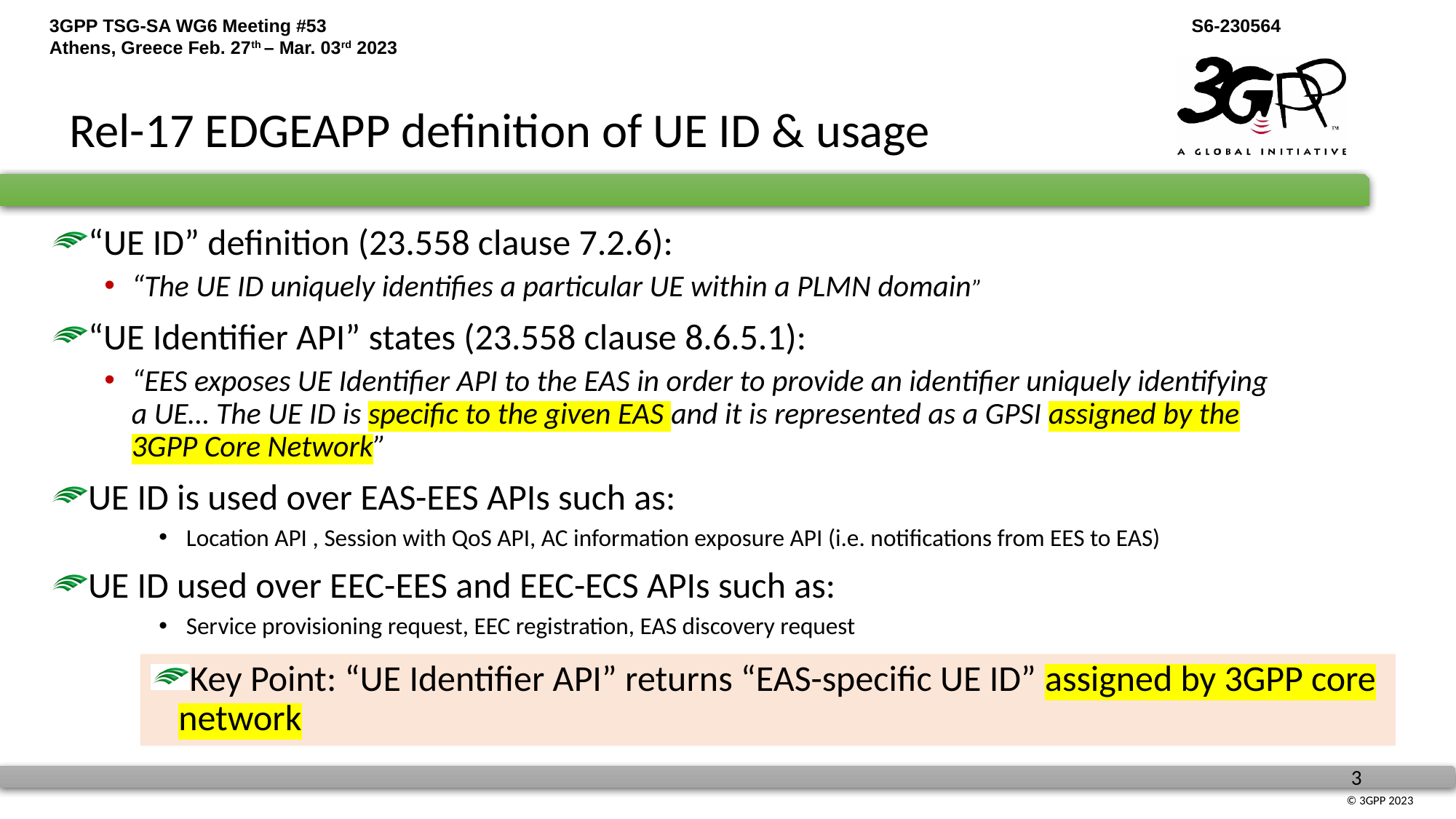

# Rel-17 EDGEAPP definition of UE ID & usage
“UE ID” definition (23.558 clause 7.2.6):
“The UE ID uniquely identifies a particular UE within a PLMN domain”
“UE Identifier API” states (23.558 clause 8.6.5.1):
“EES exposes UE Identifier API to the EAS in order to provide an identifier uniquely identifying a UE… The UE ID is specific to the given EAS and it is represented as a GPSI assigned by the 3GPP Core Network”
UE ID is used over EAS-EES APIs such as:
Location API , Session with QoS API, AC information exposure API (i.e. notifications from EES to EAS)
UE ID used over EEC-EES and EEC-ECS APIs such as:
Service provisioning request, EEC registration, EAS discovery request
Key Point: “UE Identifier API” returns “EAS-specific UE ID” assigned by 3GPP core network